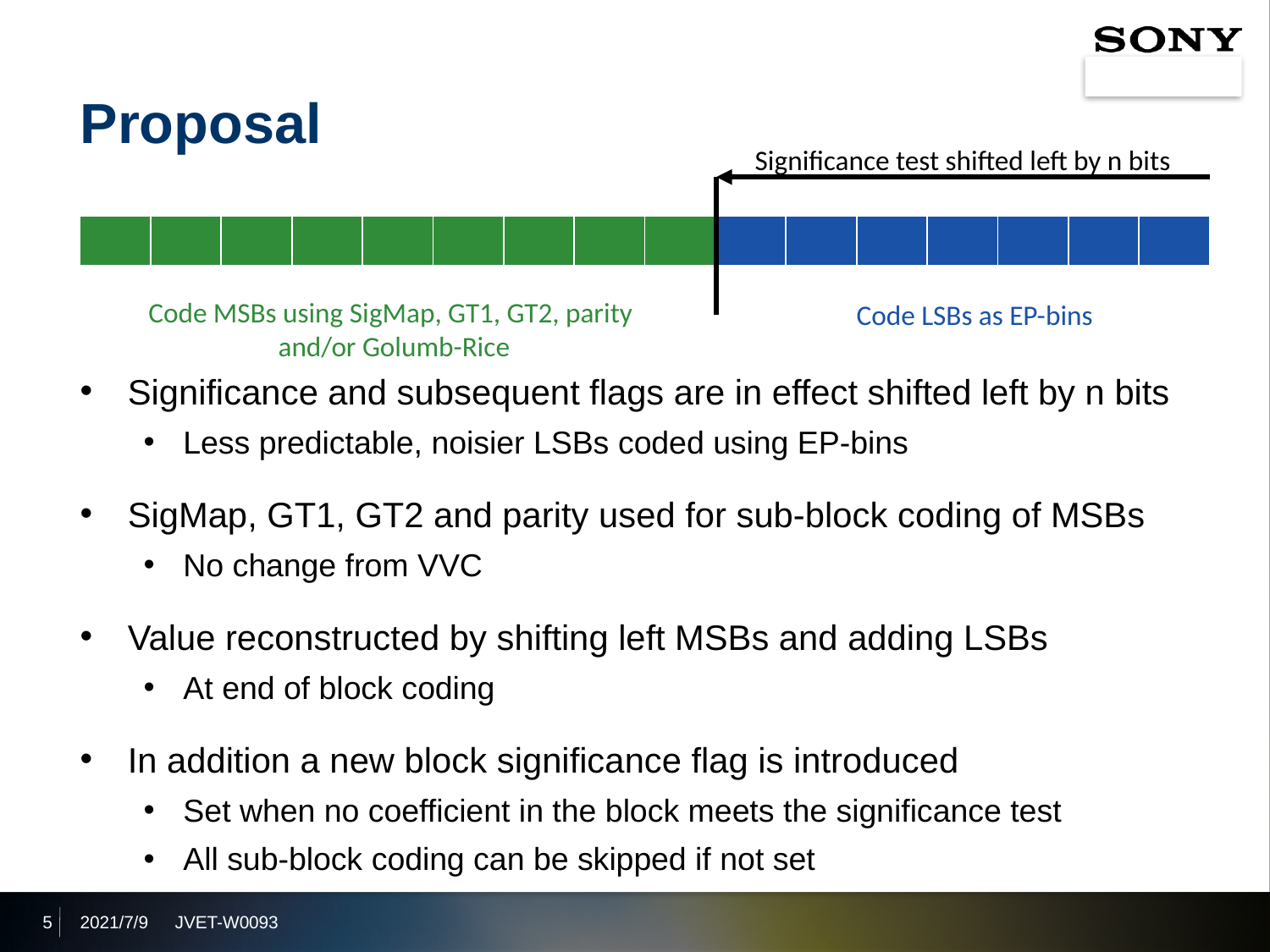

# Proposal
Significance test shifted left by n bits
|  |  |  |  |  |  |  |  |  |  |  |  |  |  |  |  |
| --- | --- | --- | --- | --- | --- | --- | --- | --- | --- | --- | --- | --- | --- | --- | --- |
Code MSBs using SigMap, GT1, GT2, parity
and/or Golumb-Rice
Code LSBs as EP-bins
Significance and subsequent flags are in effect shifted left by n bits
Less predictable, noisier LSBs coded using EP-bins
SigMap, GT1, GT2 and parity used for sub-block coding of MSBs
No change from VVC
Value reconstructed by shifting left MSBs and adding LSBs
At end of block coding
In addition a new block significance flag is introduced
Set when no coefficient in the block meets the significance test
All sub-block coding can be skipped if not set
5
2021/7/9
JVET-W0093